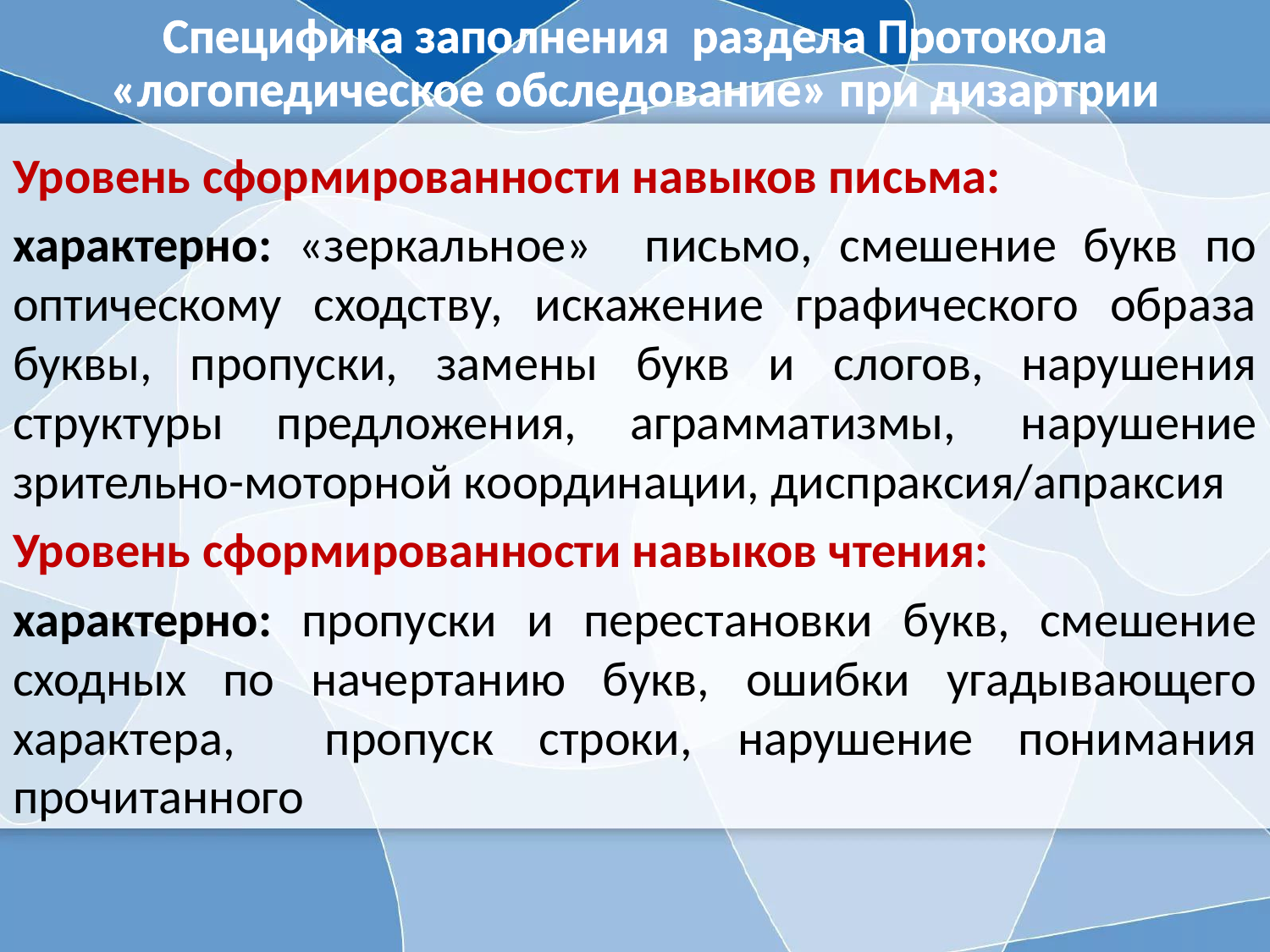

# Специфика заполнения  раздела Протокола «логопедическое обследование» при дизартрии
Уровень сформированности навыков письма:
характерно: «зеркальное»  письмо, смешение букв по оптическому сходству, искажение графического образа буквы, пропуски, замены букв и слогов, нарушения структуры предложения, аграмматизмы,  нарушение зрительно-моторной координации, диспраксия/апраксия
Уровень сформированности навыков чтения:
характерно: пропуски и перестановки букв, смешение сходных по начертанию букв, ошибки угадывающего характера,  пропуск строки, нарушение понимания прочитанного